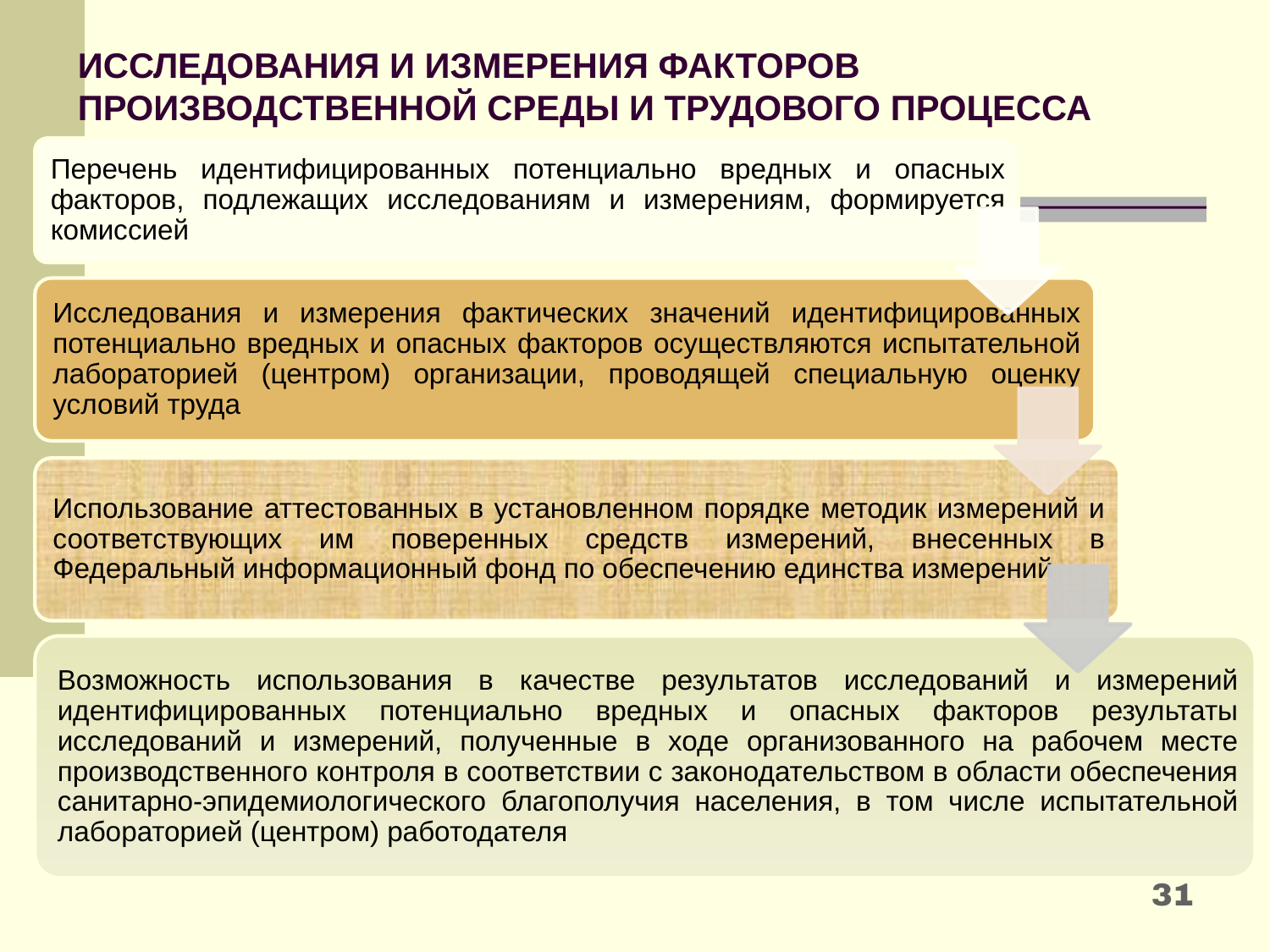

# Исследования и измерения факторов производственной среды и трудового процесса
Перечень идентифицированных потенциально вредных и опасных факторов, подлежащих исследованиям и измерениям, формируется комиссией
Исследования и измерения фактических значений идентифицированных потенциально вредных и опасных факторов осуществляются испытательной лабораторией (центром) организации, проводящей специальную оценку условий труда
Использование аттестованных в установленном порядке методик измерений и соответствующих им поверенных средств измерений, внесенных в Федеральный информационный фонд по обеспечению единства измерений
Возможность использования в качестве результатов исследований и измерений идентифицированных потенциально вредных и опасных факторов результаты исследований и измерений, полученные в ходе организованного на рабочем месте производственного контроля в соответствии с законодательством в области обеспечения санитарно-эпидемиологического благополучия населения, в том числе испытательной лабораторией (центром) работодателя

31